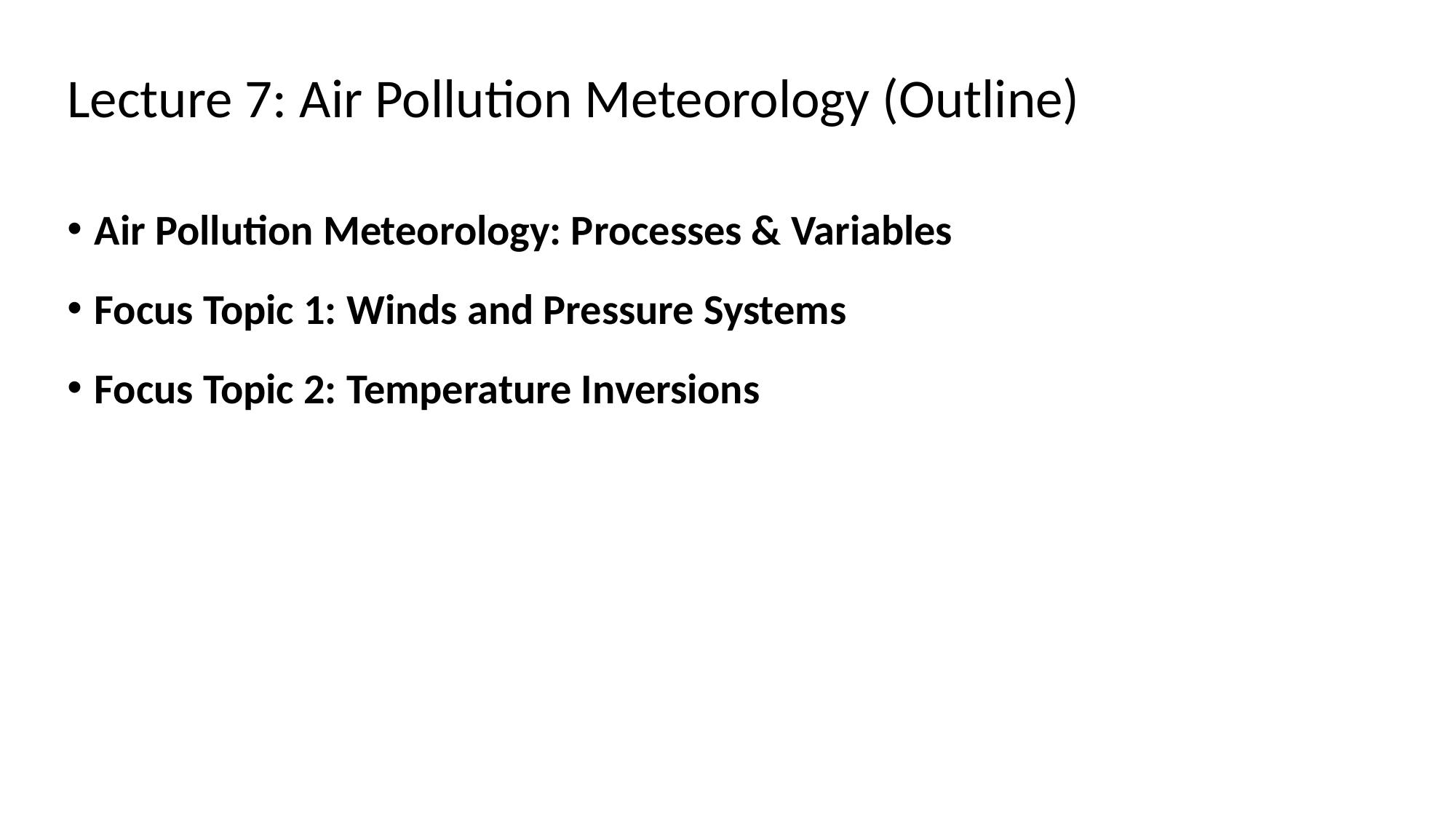

# Lecture 7: Air Pollution Meteorology (Outline)
Air Pollution Meteorology: Processes & Variables
Focus Topic 1: Winds and Pressure Systems
Focus Topic 2: Temperature Inversions